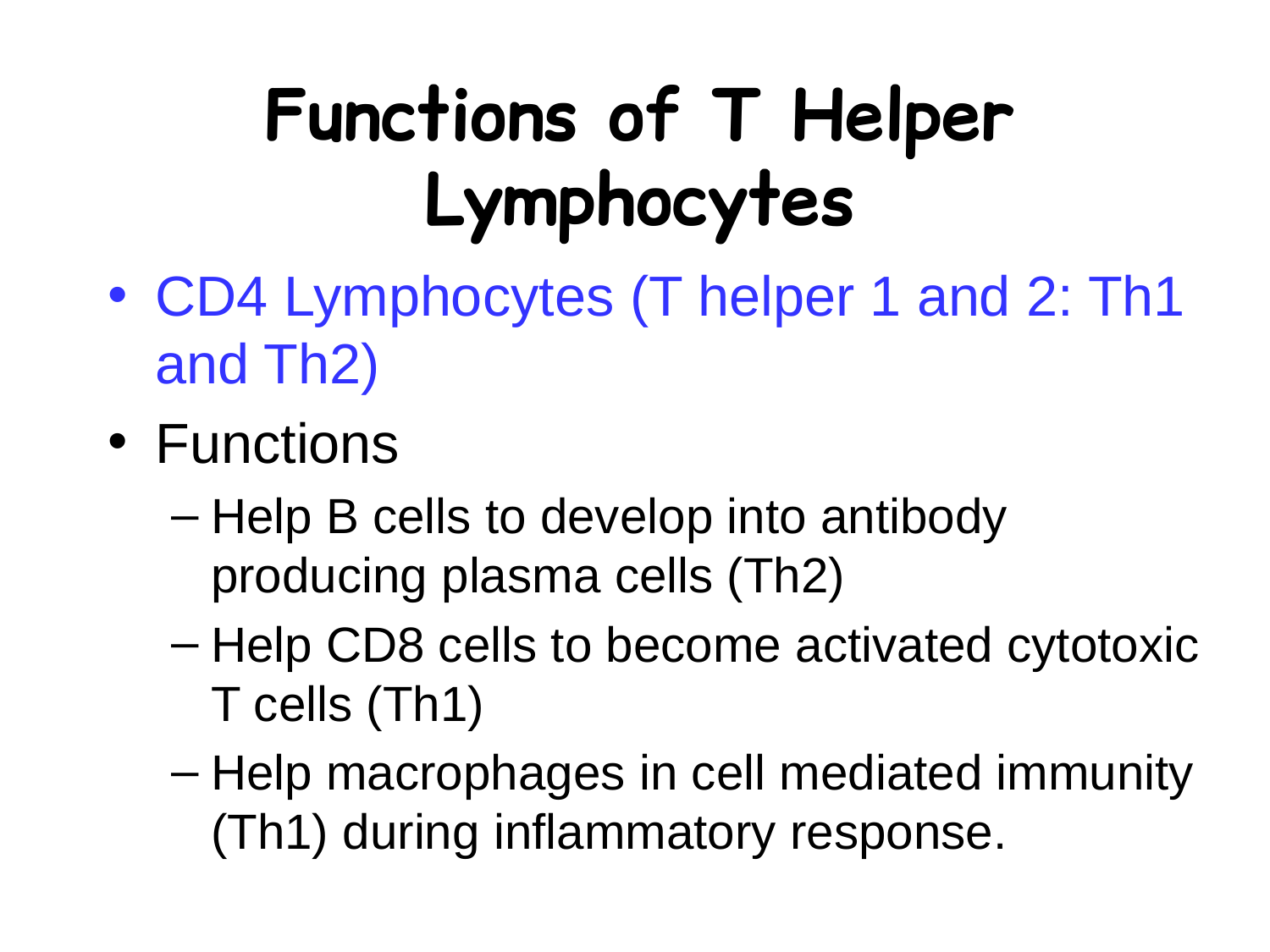

Functions of T Helper Lymphocytes
CD4 Lymphocytes (T helper 1 and 2: Th1 and Th2)
Functions
Help B cells to develop into antibody producing plasma cells (Th2)
Help CD8 cells to become activated cytotoxic T cells (Th1)
Help macrophages in cell mediated immunity (Th1) during inflammatory response.